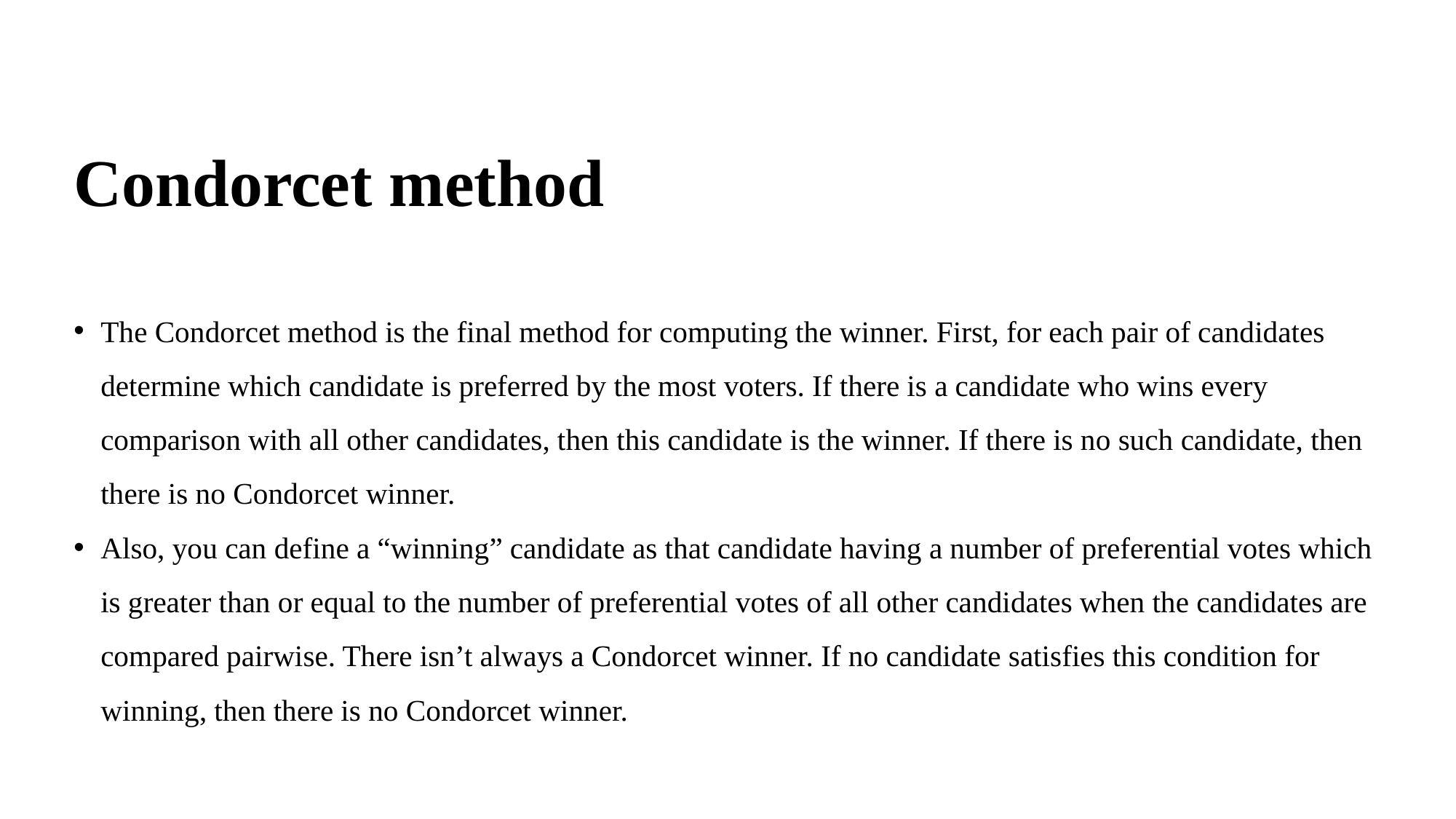

# Condorcet method
The Condorcet method is the final method for computing the winner. First, for each pair of candidates determine which candidate is preferred by the most voters. If there is a candidate who wins every comparison with all other candidates, then this candidate is the winner. If there is no such candidate, then there is no Condorcet winner.
Also, you can define a “winning” candidate as that candidate having a number of preferential votes which is greater than or equal to the number of preferential votes of all other candidates when the candidates are compared pairwise. There isn’t always a Condorcet winner. If no candidate satisfies this condition for winning, then there is no Condorcet winner.